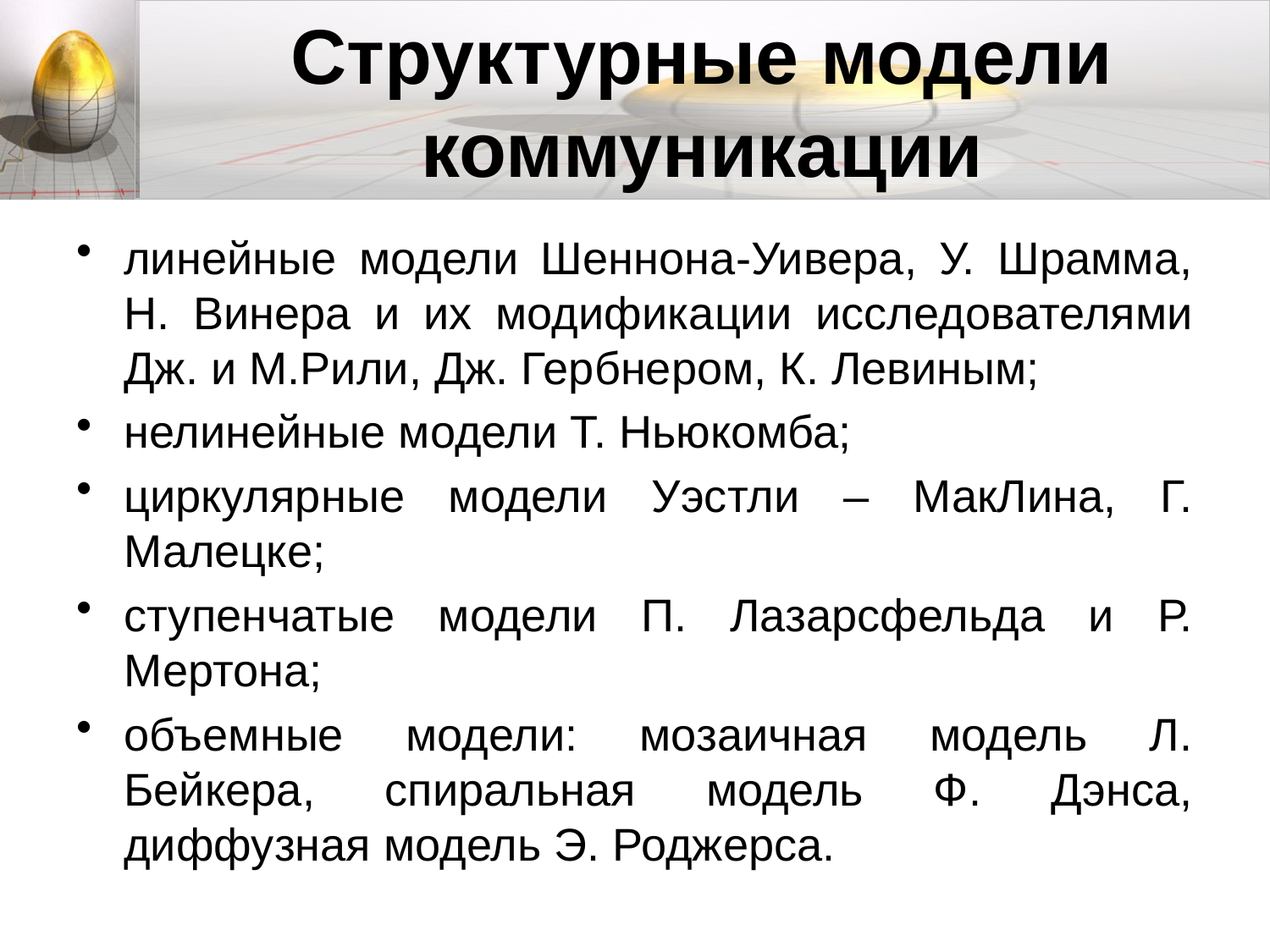

# Структурные модели коммуникации
линейные модели Шеннона-Уивера, У. Шрамма, Н. Винера и их модификации исследователями Дж. и М.Рили, Дж. Гербнером, К. Левиным;
нелинейные модели Т. Ньюкомба;
циркулярные модели Уэстли – МакЛина, Г. Малецке;
ступенчатые модели П. Лазарсфельда и Р. Мертона;
объемные модели: мозаичная модель Л. Бейкера, спиральная модель Ф. Дэнса, диффузная модель Э. Роджерса.